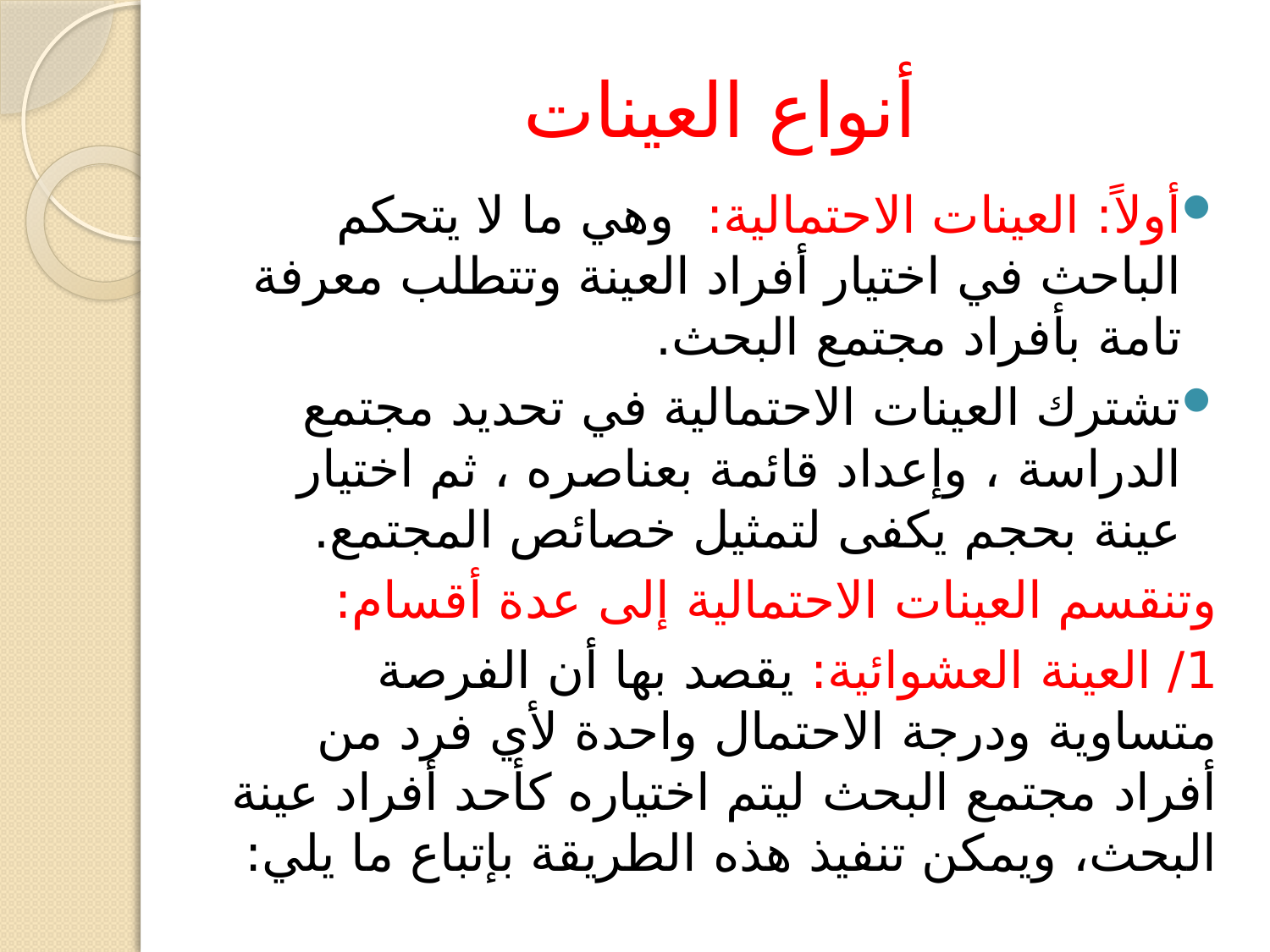

# أنواع العينات
أولاً: العينات الاحتمالية:  وهي ما لا يتحكم الباحث في اختيار أفراد العينة وتتطلب معرفة تامة بأفراد مجتمع البحث.
تشترك العينات الاحتمالية في تحديد مجتمع الدراسة ، وإعداد قائمة بعناصره ، ثم اختيار عينة بحجم يكفى لتمثيل خصائص المجتمع.
وتنقسم العينات الاحتمالية إلى عدة أقسام:
1/ العينة العشوائية: يقصد بها أن الفرصة متساوية ودرجة الاحتمال واحدة لأي فرد من أفراد مجتمع البحث ليتم اختياره كأحد أفراد عينة البحث، ويمكن تنفيذ هذه الطريقة بإتباع ما يلي: